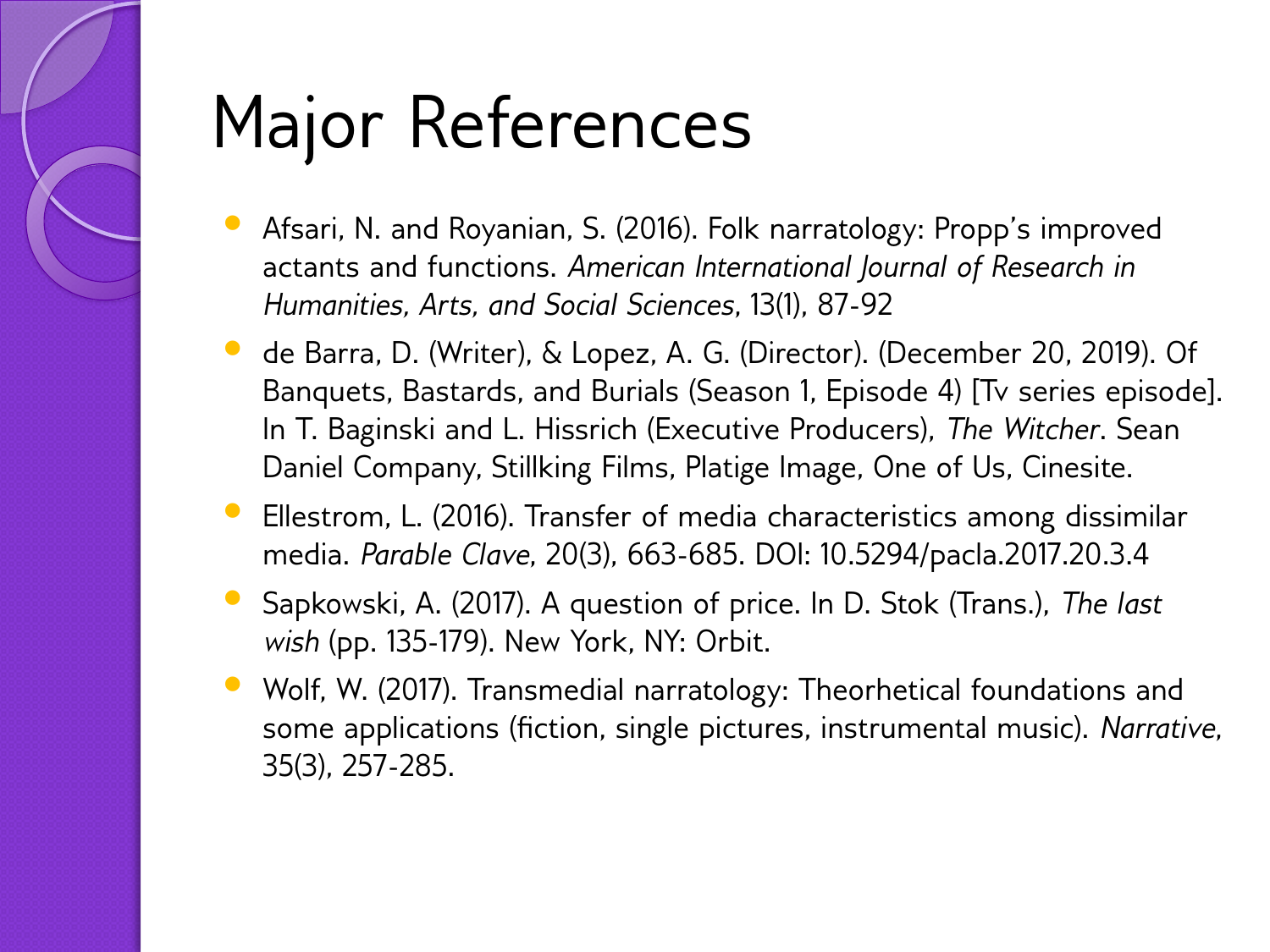

# Major References
Afsari, N. and Royanian, S. (2016). Folk narratology: Propp’s improved actants and functions. American International Journal of Research in Humanities, Arts, and Social Sciences, 13(1), 87-92
de Barra, D. (Writer), & Lopez, A. G. (Director). (December 20, 2019). Of Banquets, Bastards, and Burials (Season 1, Episode 4) [Tv series episode]. In T. Baginski and L. Hissrich (Executive Producers), The Witcher. Sean Daniel Company, Stillking Films, Platige Image, One of Us, Cinesite.
Ellestrom, L. (2016). Transfer of media characteristics among dissimilar media. Parable Clave, 20(3), 663-685. DOI: 10.5294/pacla.2017.20.3.4
Sapkowski, A. (2017). A question of price. In D. Stok (Trans.), The last wish (pp. 135-179). New York, NY: Orbit.
Wolf, W. (2017). Transmedial narratology: Theorhetical foundations and some applications (fiction, single pictures, instrumental music). Narrative, 35(3), 257-285.